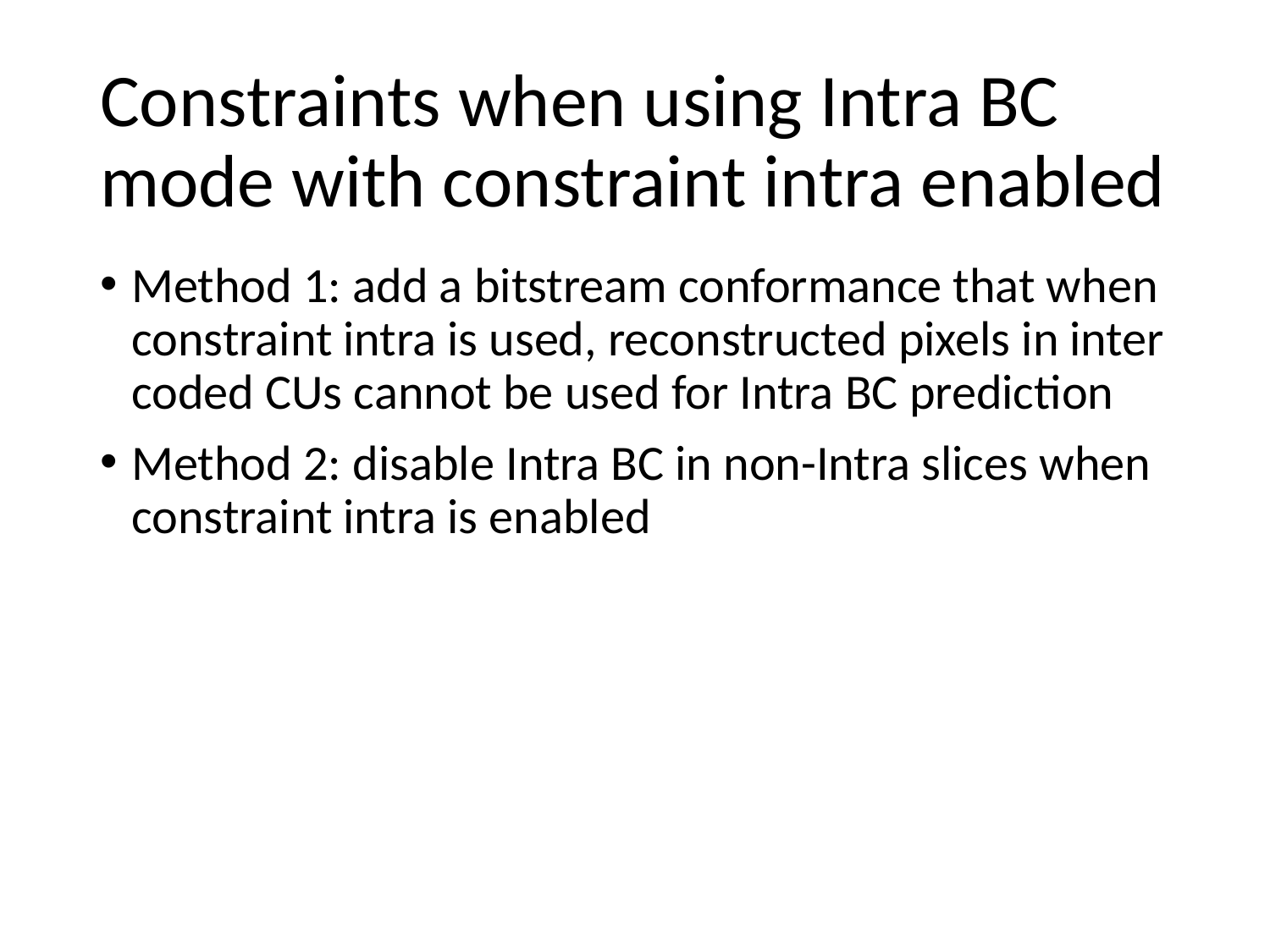

# Constraints when using Intra BC mode with constraint intra enabled
Method 1: add a bitstream conformance that when constraint intra is used, reconstructed pixels in inter coded CUs cannot be used for Intra BC prediction
Method 2: disable Intra BC in non-Intra slices when constraint intra is enabled